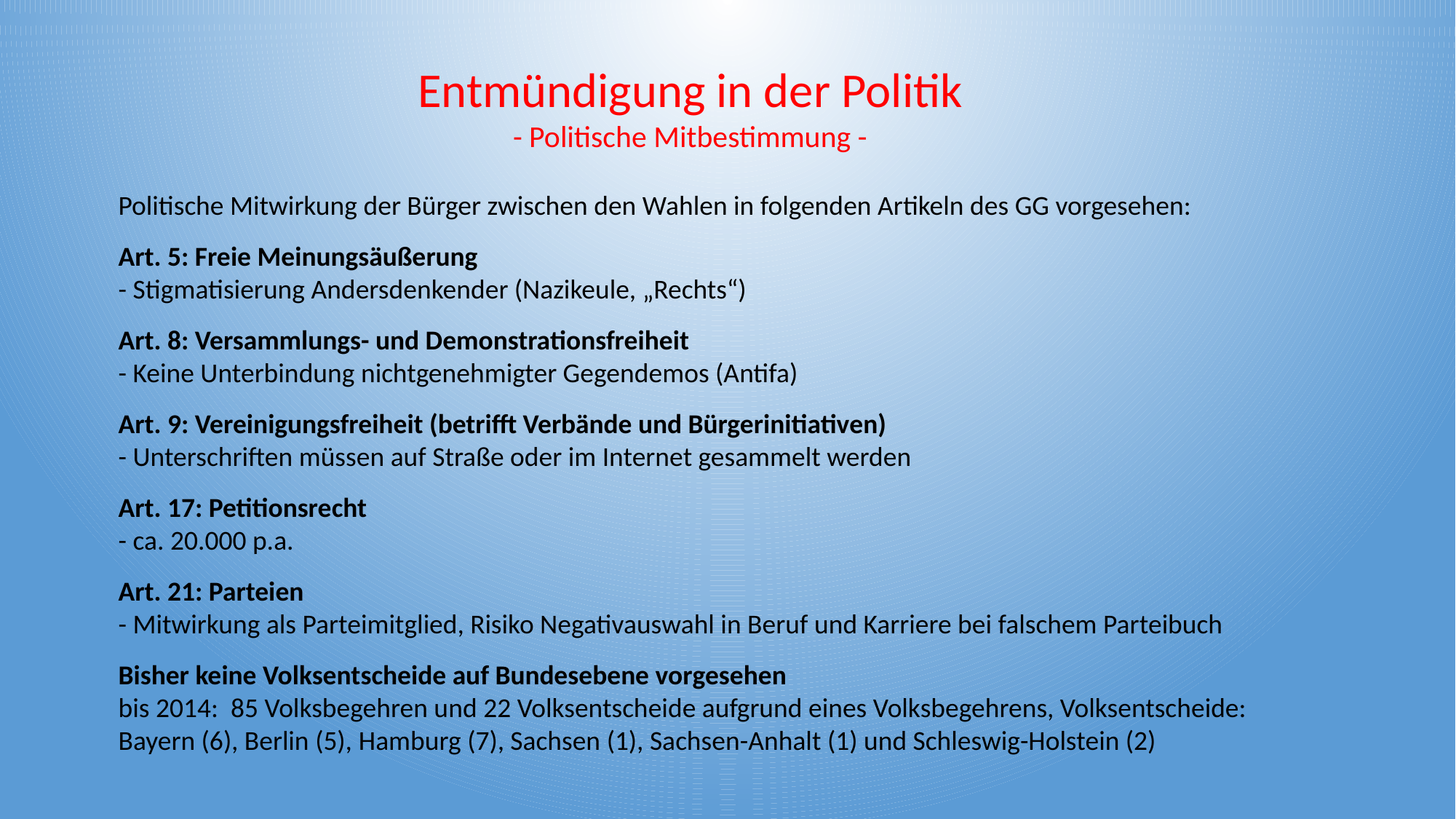

Entmündigung in der Politik
- Politische Mitbestimmung -
Politische Mitwirkung der Bürger zwischen den Wahlen in folgenden Artikeln des GG vorgesehen:

Art. 5: Freie Meinungsäußerung
- Stigmatisierung Andersdenkender (Nazikeule, „Rechts“)

Art. 8: Versammlungs- und Demonstrationsfreiheit
- Keine Unterbindung nichtgenehmigter Gegendemos (Antifa)

Art. 9: Vereinigungsfreiheit (betrifft Verbände und Bürgerinitiativen)
- Unterschriften müssen auf Straße oder im Internet gesammelt werden

Art. 17: Petitionsrecht
- ca. 20.000 p.a.

Art. 21: Parteien
- Mitwirkung als Parteimitglied, Risiko Negativauswahl in Beruf und Karriere bei falschem Parteibuch

Bisher keine Volksentscheide auf Bundesebene vorgesehen
bis 2014:  85 Volksbegehren und 22 Volksentscheide aufgrund eines Volksbegehrens, Volksentscheide:
Bayern (6), Berlin (5), Hamburg (7), Sachsen (1), Sachsen-Anhalt (1) und Schleswig-Holstein (2)